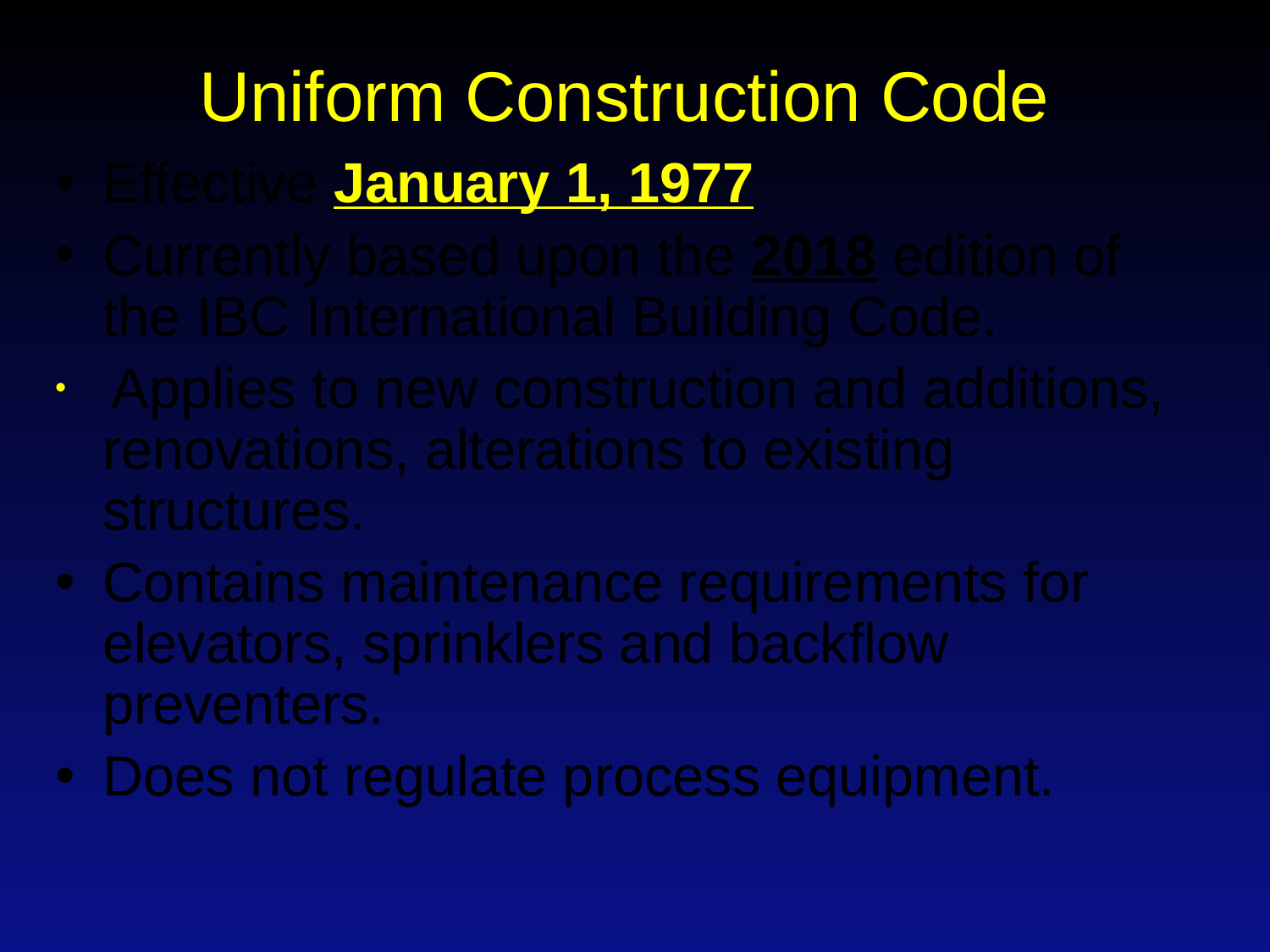

# Uniform Construction Code
Effective January 1, 1977
Currently based upon the 2018 edition of the IBC International Building Code.
 Applies to new construction and additions, renovations, alterations to existing structures.
Contains maintenance requirements for elevators, sprinklers and backflow preventers.
Does not regulate process equipment.